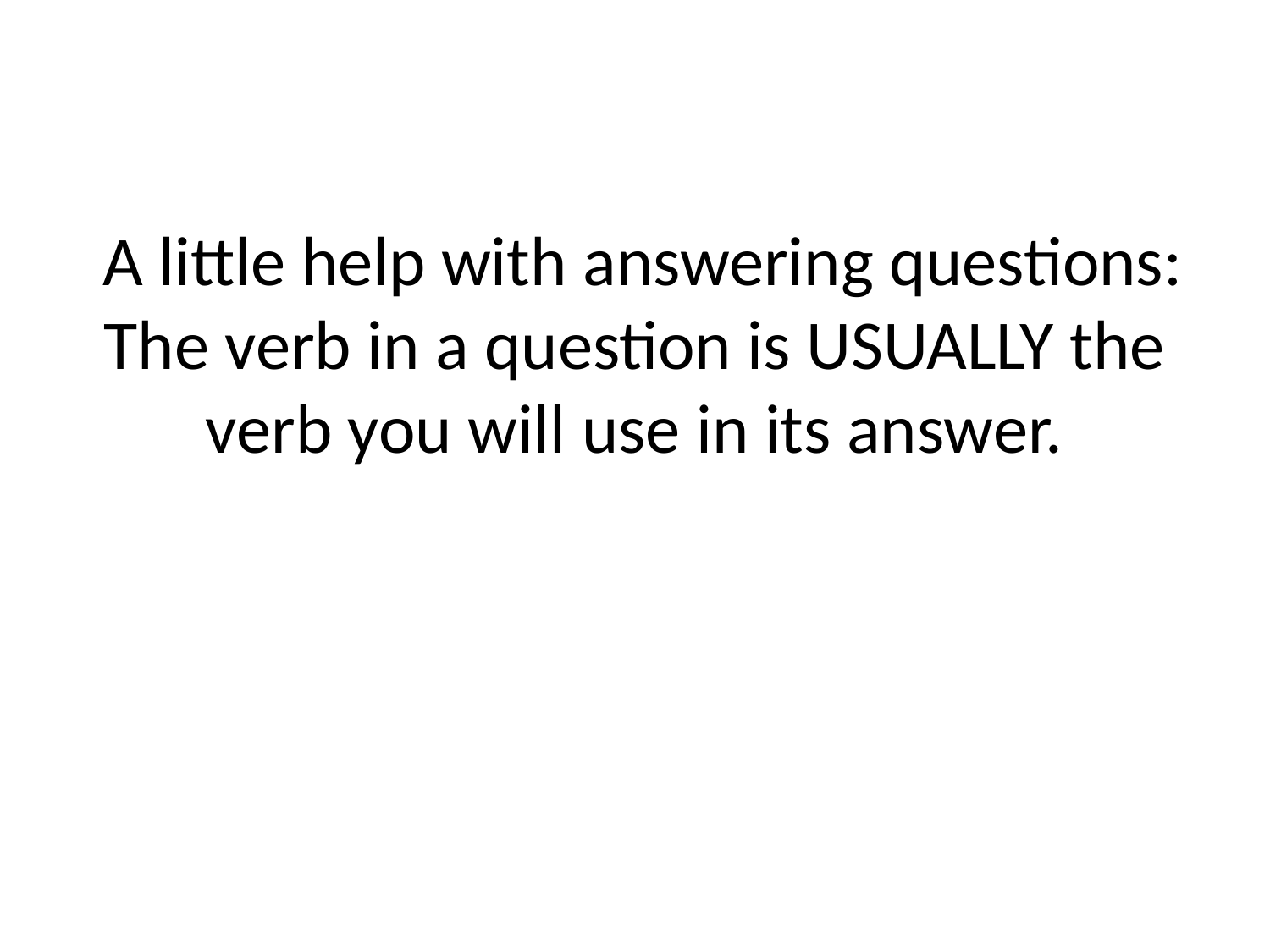

# A little help with answering questions: The verb in a question is USUALLY the verb you will use in its answer.